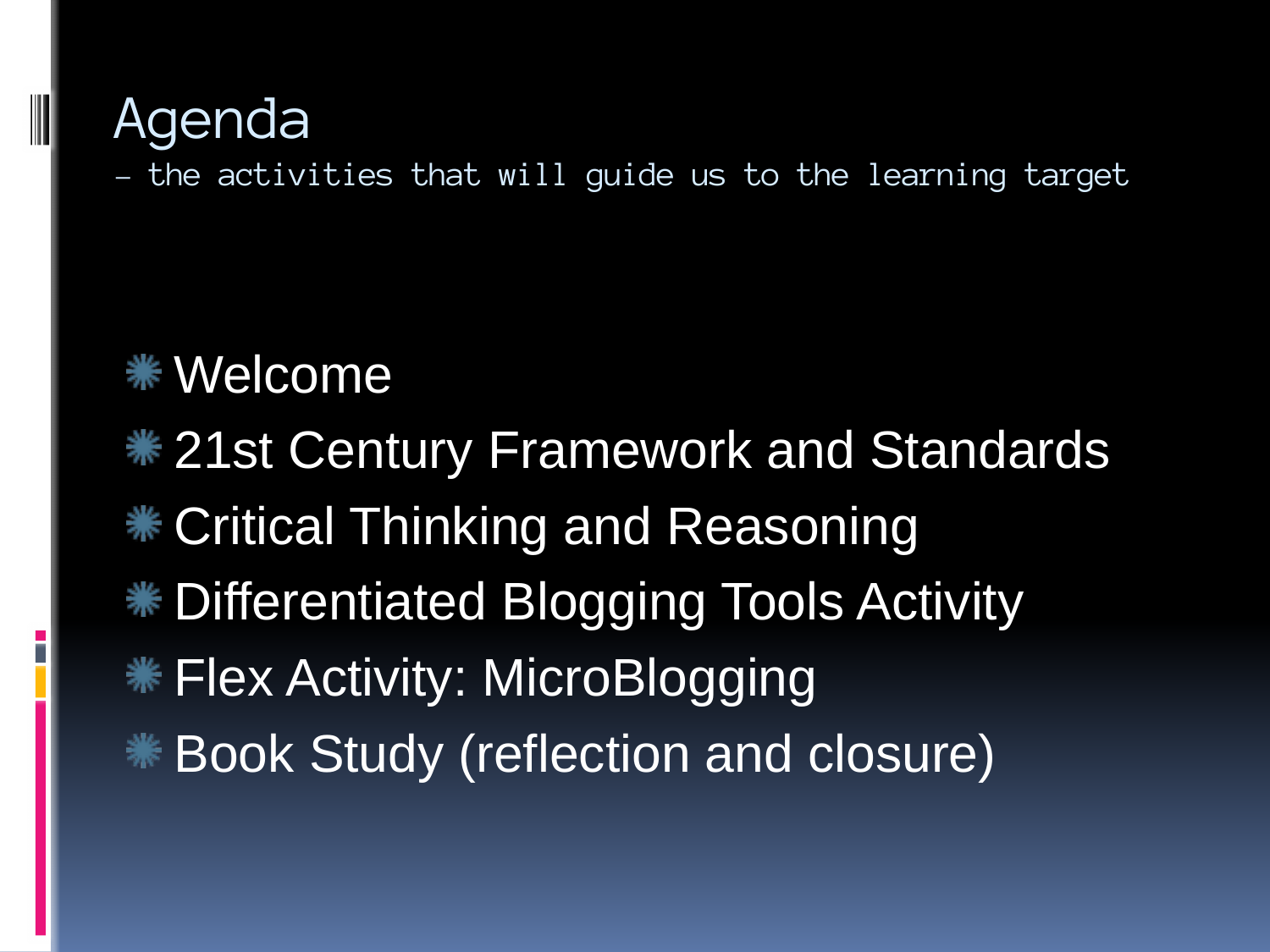

# Agenda – the activities that will guide us to the learning target
Welcome
21st Century Framework and Standards
Critical Thinking and Reasoning
Differentiated Blogging Tools Activity
Flex Activity: MicroBlogging
Book Study (reflection and closure)